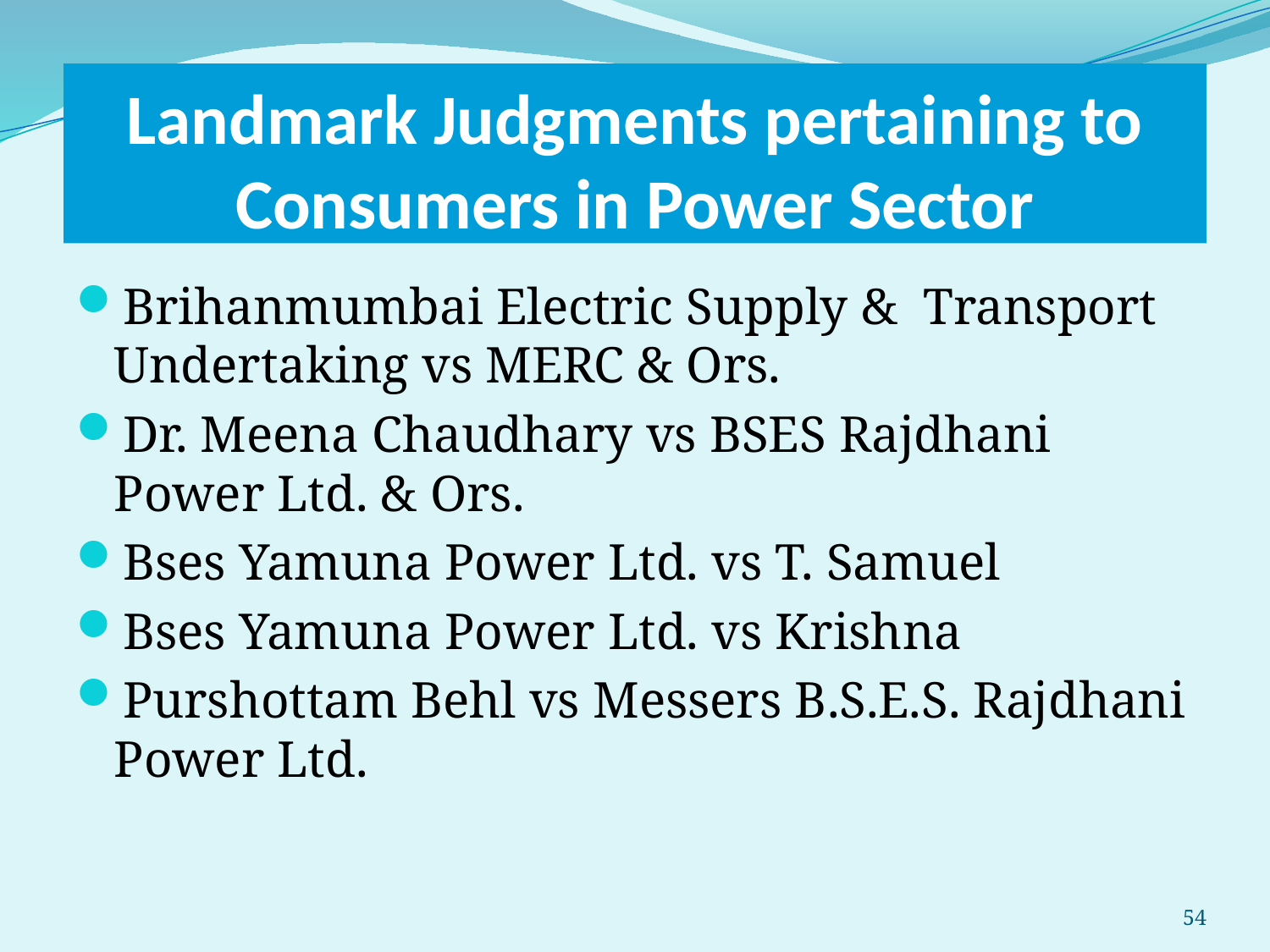

# Landmark Judgments pertaining to Consumers in Power Sector
Brihanmumbai Electric Supply &  Transport Undertaking vs MERC & Ors.
Dr. Meena Chaudhary vs BSES Rajdhani Power Ltd. & Ors.
Bses Yamuna Power Ltd. vs T. Samuel
Bses Yamuna Power Ltd. vs Krishna
Purshottam Behl vs Messers B.S.E.S. Rajdhani Power Ltd.
54